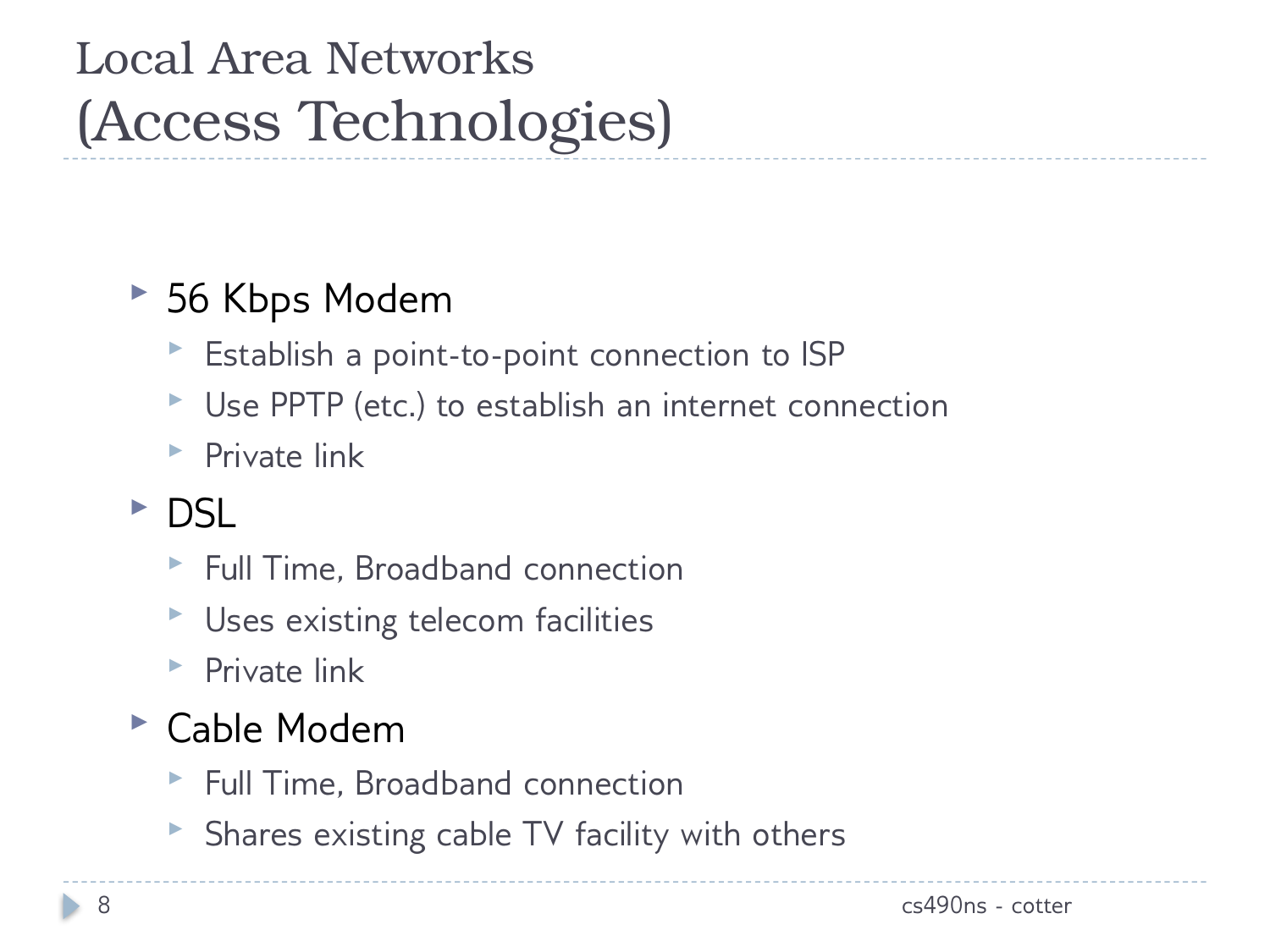

# Local Area Networks (Access Technologies)
56 Kbps Modem
Establish a point-to-point connection to ISP
Use PPTP (etc.) to establish an internet connection
Private link
DSL
Full Time, Broadband connection
Uses existing telecom facilities
Private link
Cable Modem
Full Time, Broadband connection
Shares existing cable TV facility with others
8
cs490ns - cotter